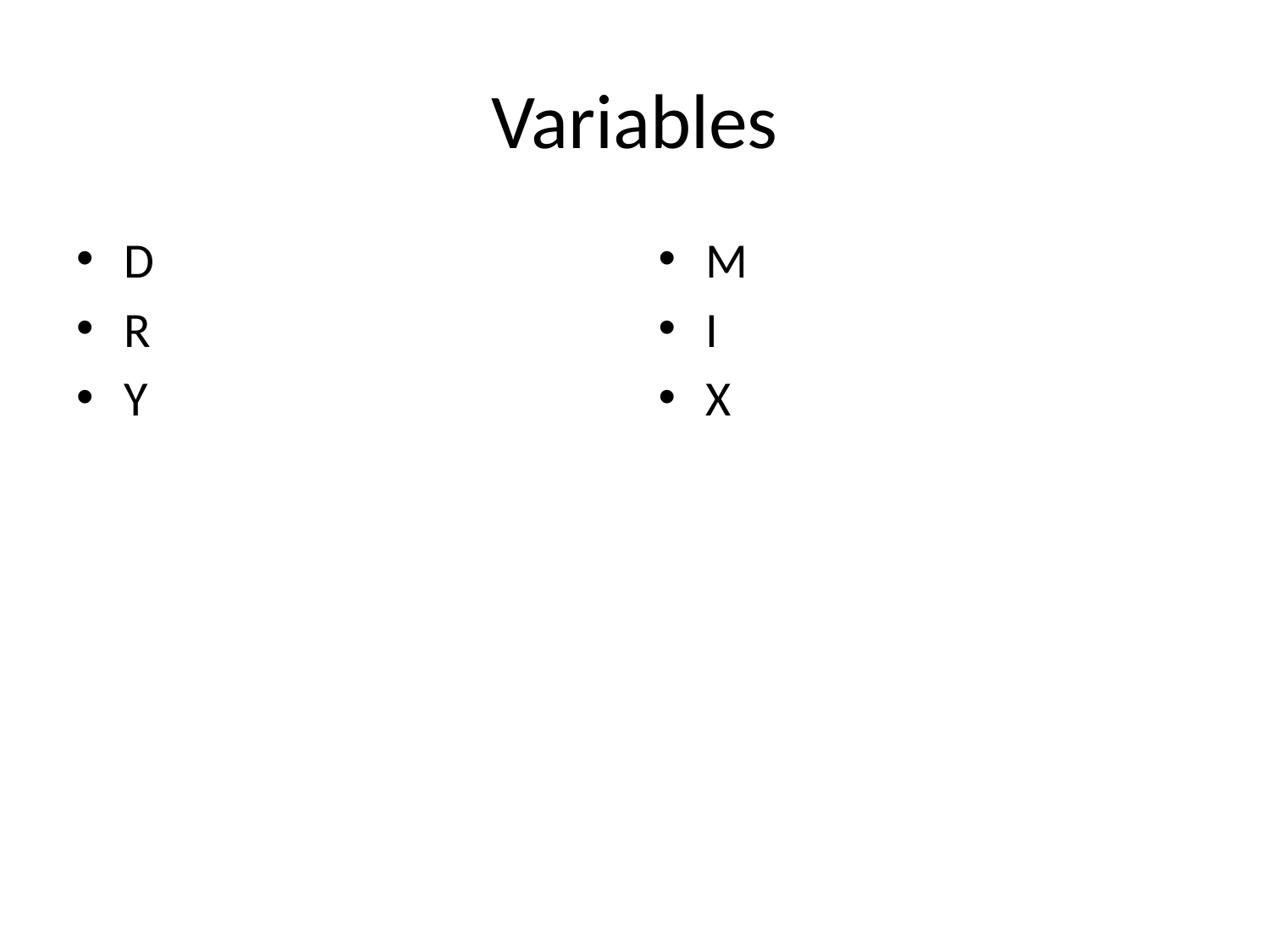

# Variables
D
R
Y
M
I
X